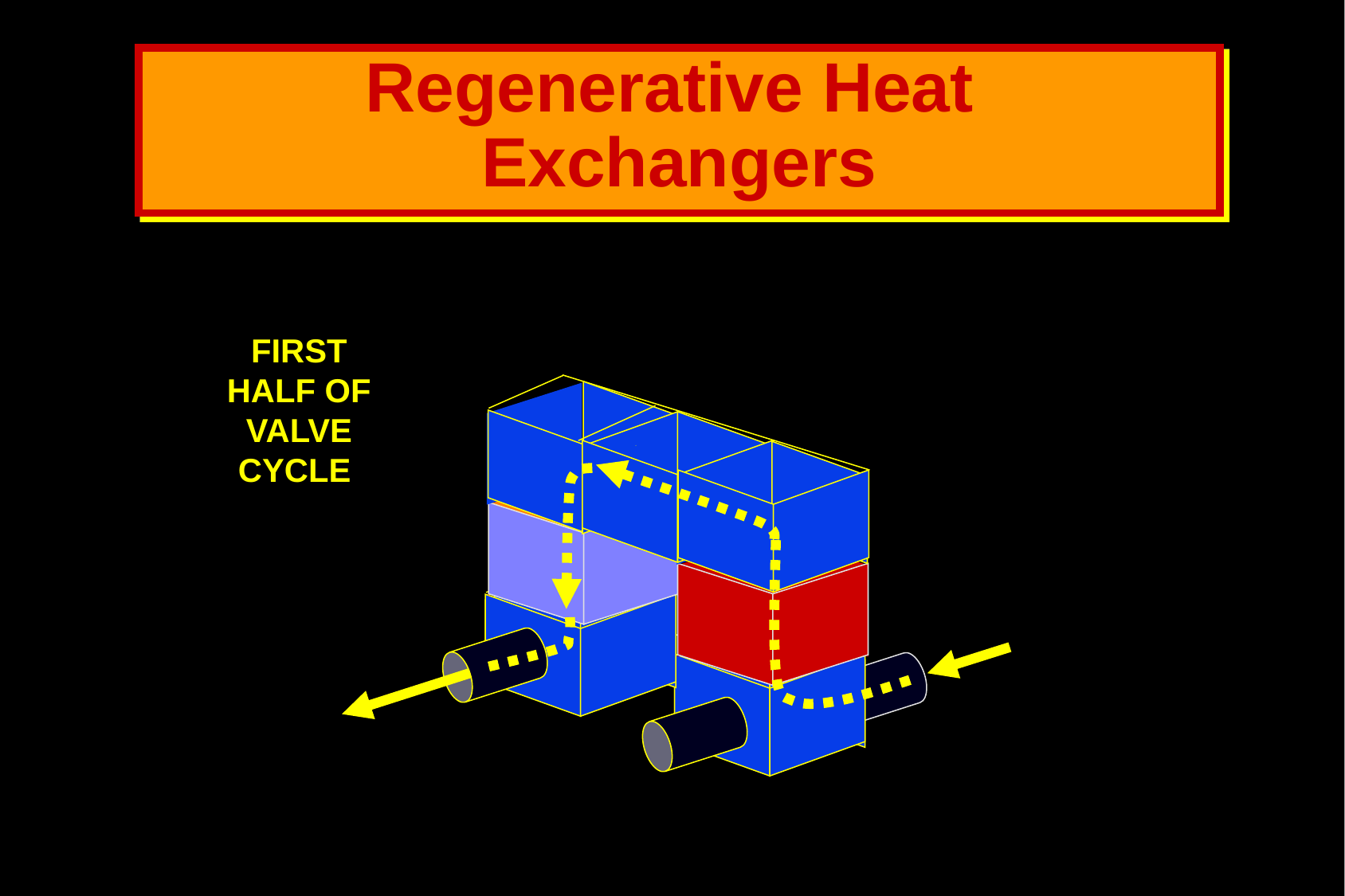

Regenerative Heat
Exchangers
FIRST HALF OF VALVE CYCLE